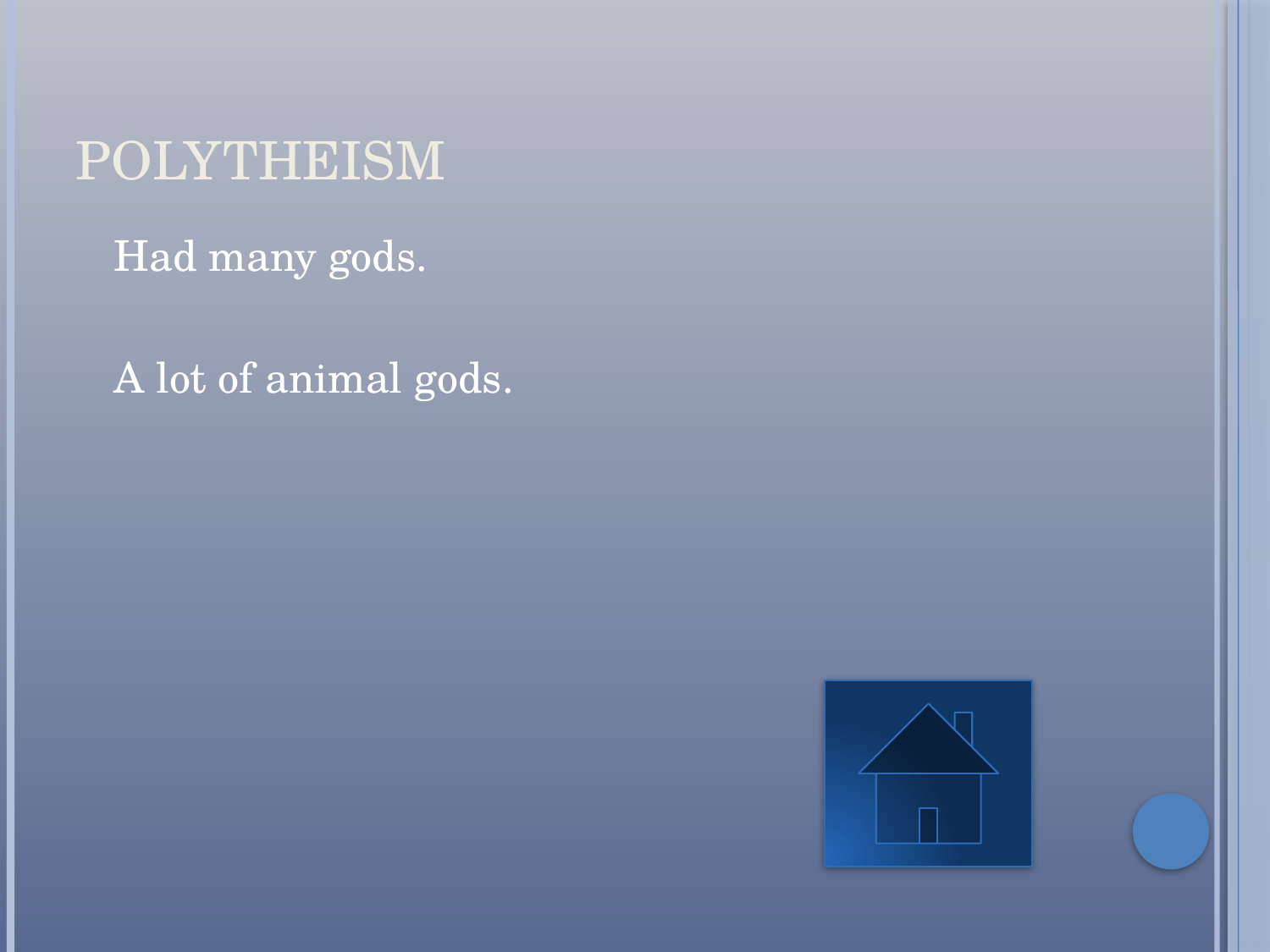

# Polytheism
	Had many gods.

	A lot of animal gods.